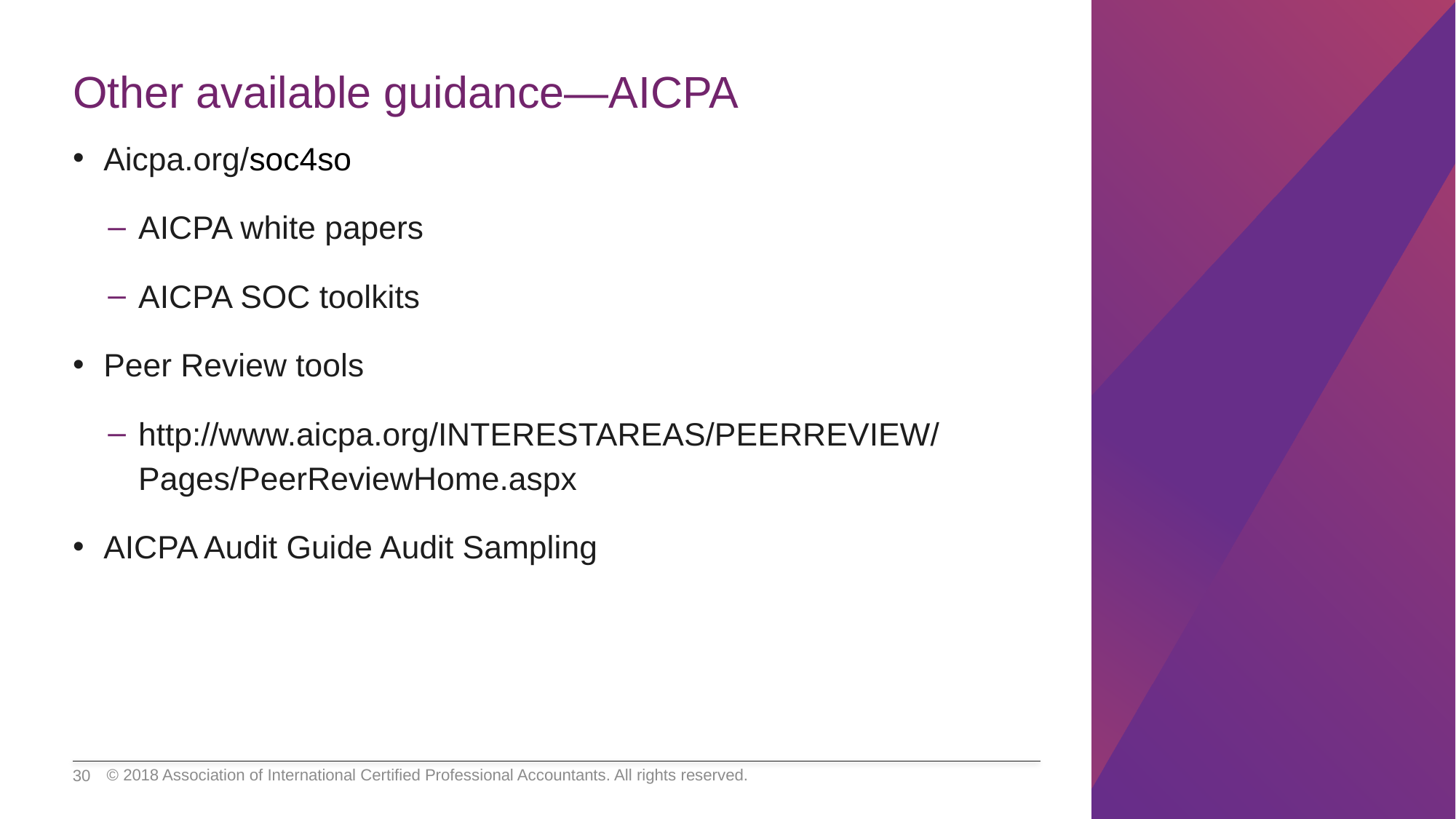

# Other available guidance—AICPA
Aicpa.org/soc4so
AICPA white papers
AICPA SOC toolkits
Peer Review tools
http://www.aicpa.org/INTERESTAREAS/PEERREVIEW/Pages/PeerReviewHome.aspx
AICPA Audit Guide Audit Sampling

© 2018 Association of International Certified Professional Accountants. All rights reserved.
30